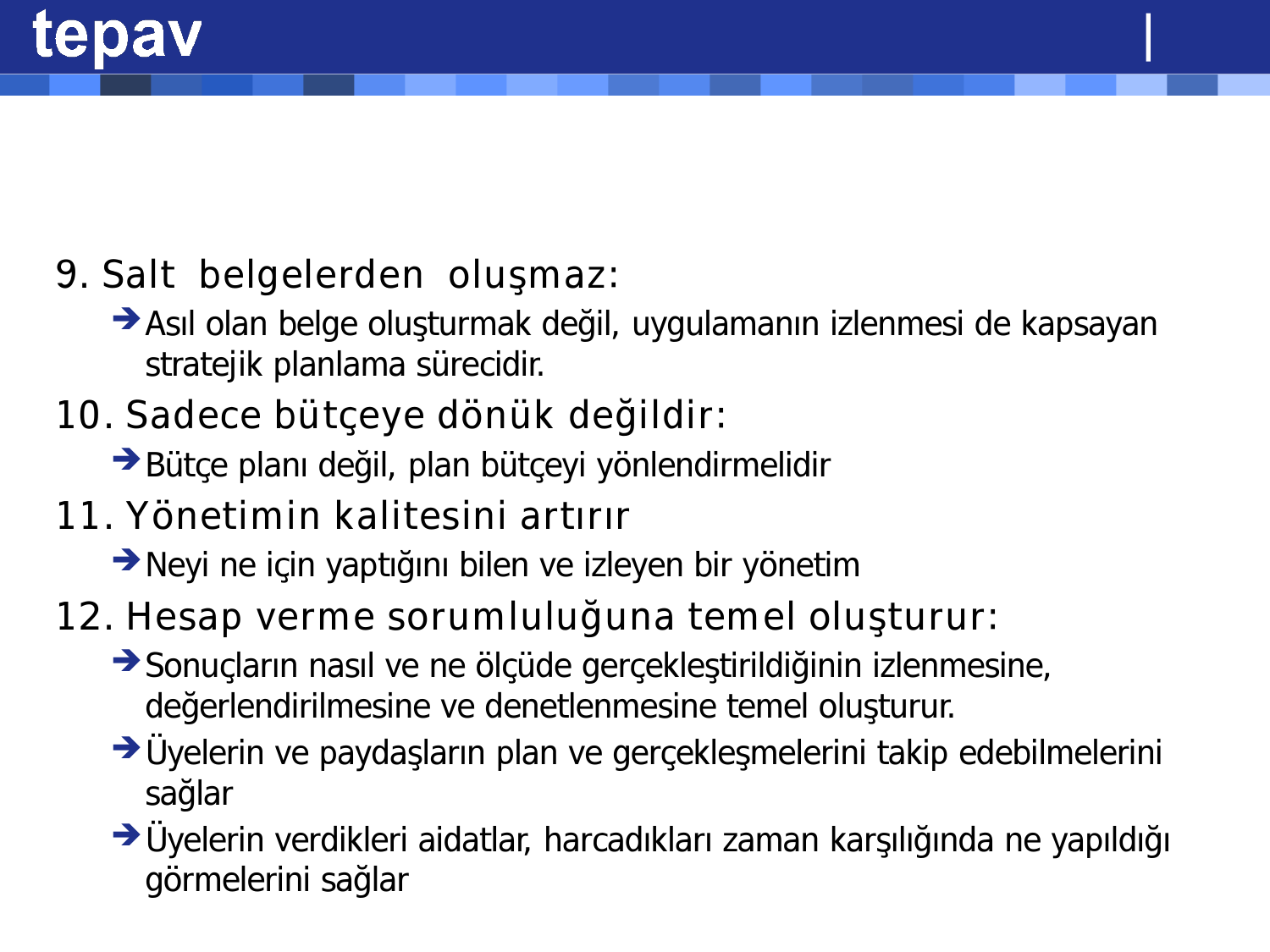

#
9. Salt  belgelerden  oluşmaz:
Asıl olan belge oluşturmak değil, uygulamanın izlenmesi de kapsayan stratejik planlama sürecidir.
10. Sadece bütçeye dönük değildir:
Bütçe planı değil, plan bütçeyi yönlendirmelidir
11. Yönetimin kalitesini artırır
Neyi ne için yaptığını bilen ve izleyen bir yönetim
12. Hesap verme sorumluluğuna temel oluşturur:
Sonuçların nasıl ve ne ölçüde gerçekleştirildiğinin izlenmesine, değerlendirilmesine ve denetlenmesine temel oluşturur.
Üyelerin ve paydaşların plan ve gerçekleşmelerini takip edebilmelerini sağlar
Üyelerin verdikleri aidatlar, harcadıkları zaman karşılığında ne yapıldığı görmelerini sağlar